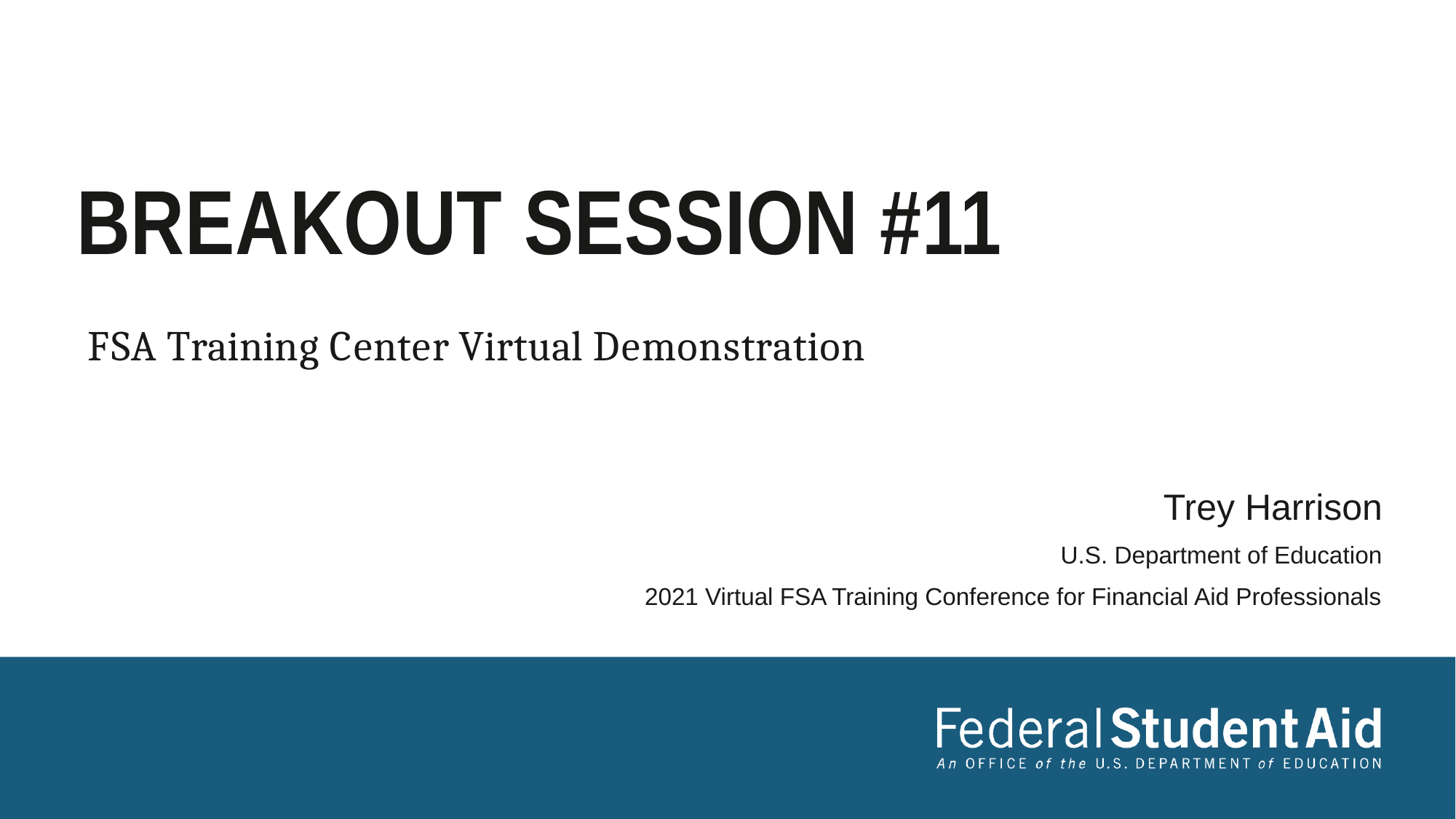

# Breakout Session #11
FSA Training Center Virtual Demonstration
	Trey Harrison
U.S. Department of Education
2021 Virtual FSA Training Conference for Financial Aid Professionals